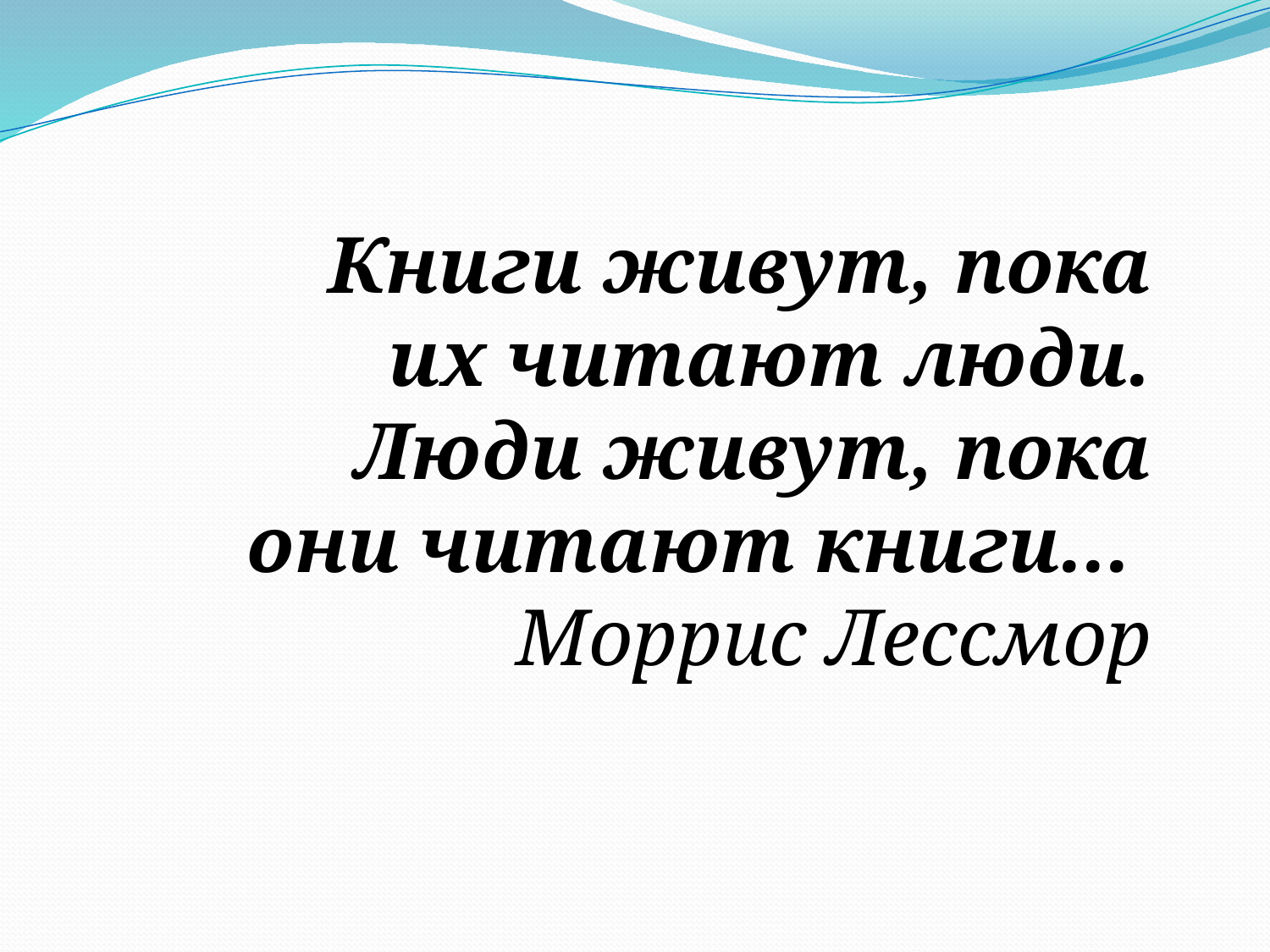

#

Книги живут, пока их читают люди.
 Люди живут, пока они читают книги...
Моррис Лессмор